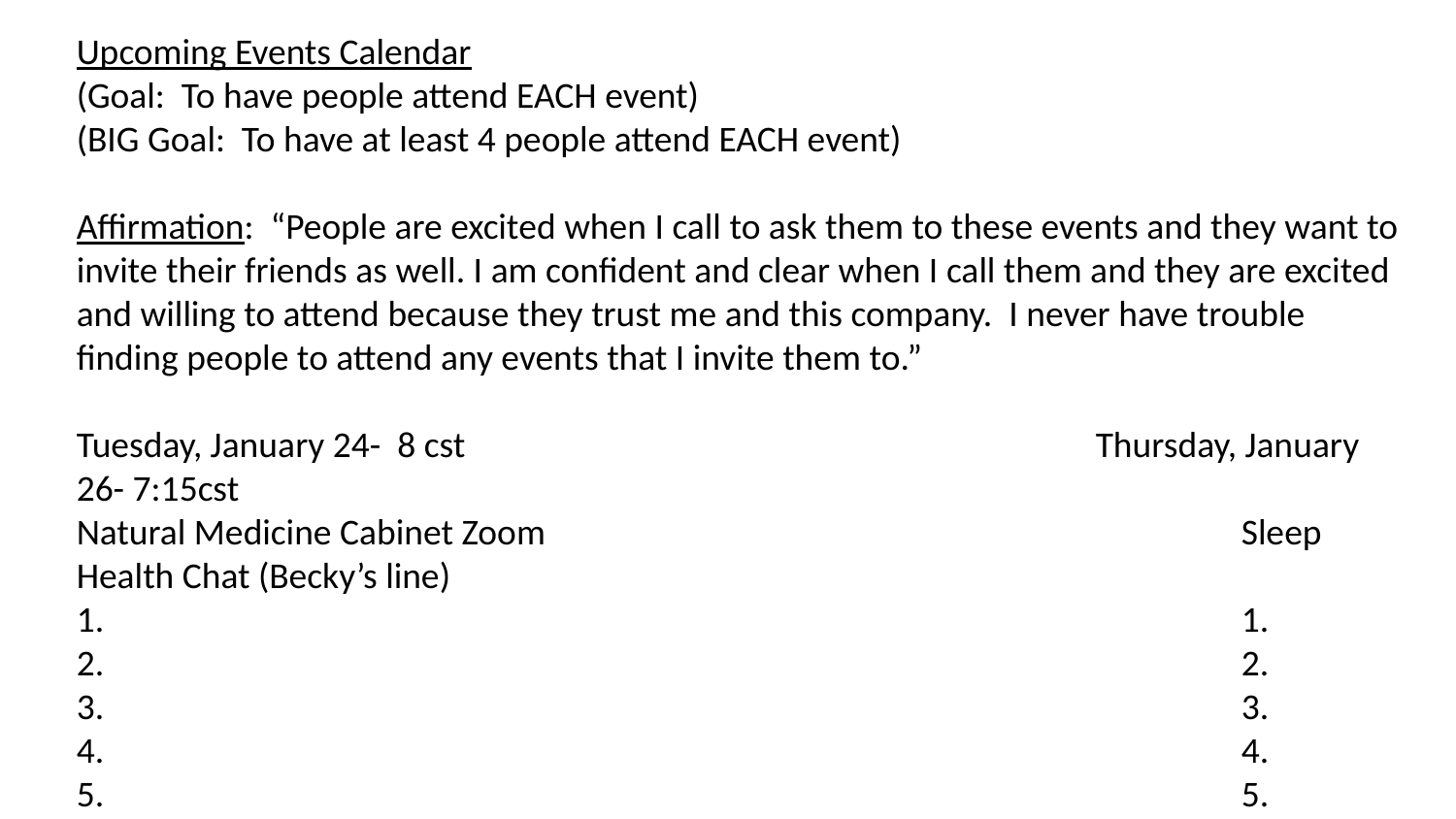

Upcoming Events Calendar
(Goal:  To have people attend EACH event)
(BIG Goal:  To have at least 4 people attend EACH event)

Affirmation:  “People are excited when I call to ask them to these events and they want to invite their friends as well. I am confident and clear when I call them and they are excited and willing to attend because they trust me and this company.  I never have trouble finding people to attend any events that I invite them to.”

Tuesday, January 24-  8 cst					Thursday, January 26- 7:15cst
Natural Medicine Cabinet Zoom					Sleep Health Chat (Becky’s line)
1.								1.
2.								2.
3.								3.
4.								4.
5.								5.
6.								6.							francine